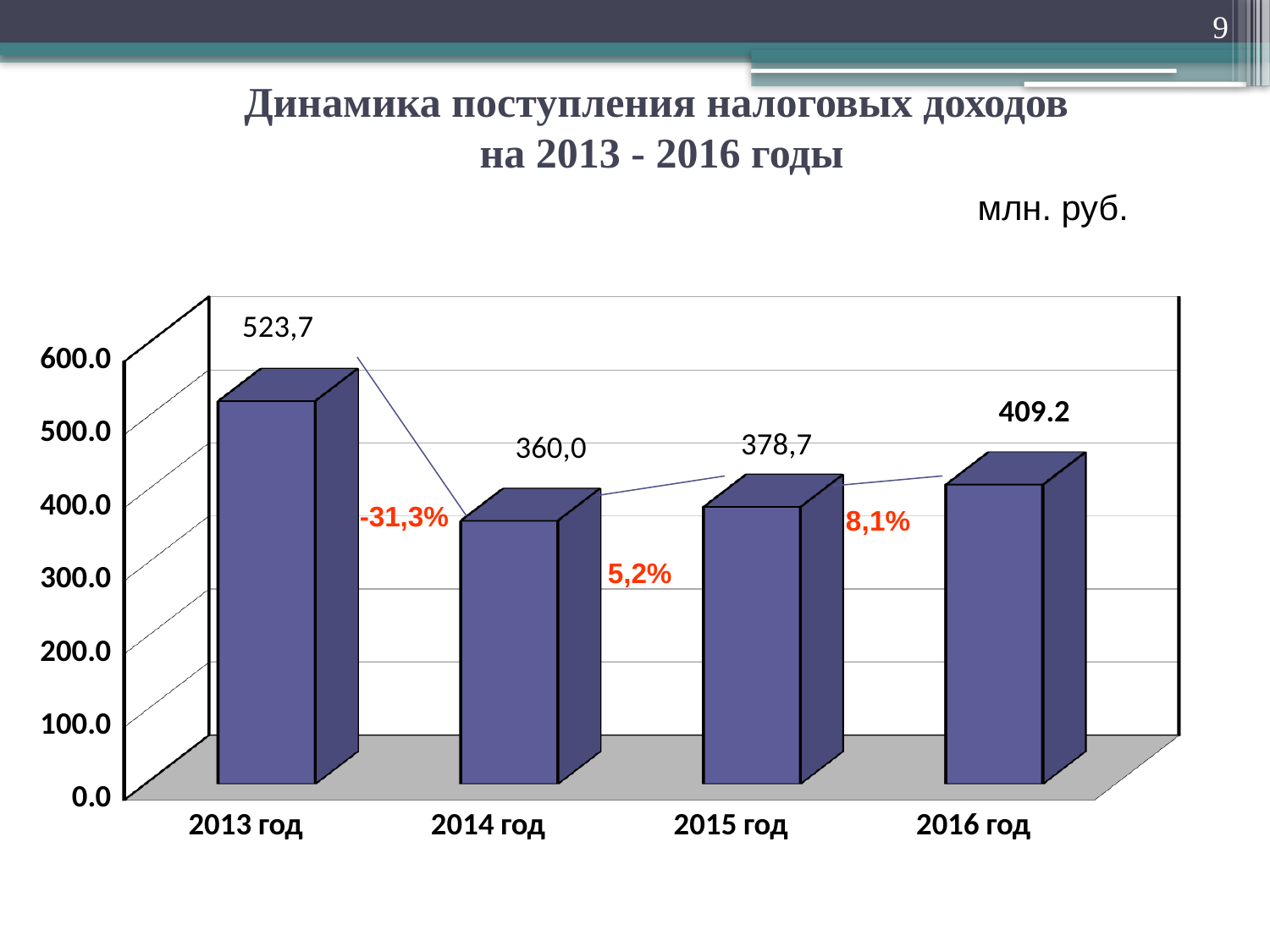

9
# Динамика поступления налоговых доходов на 2013 - 2016 годы
млн. руб.

[unsupported chart]

-31,3%

5,2%